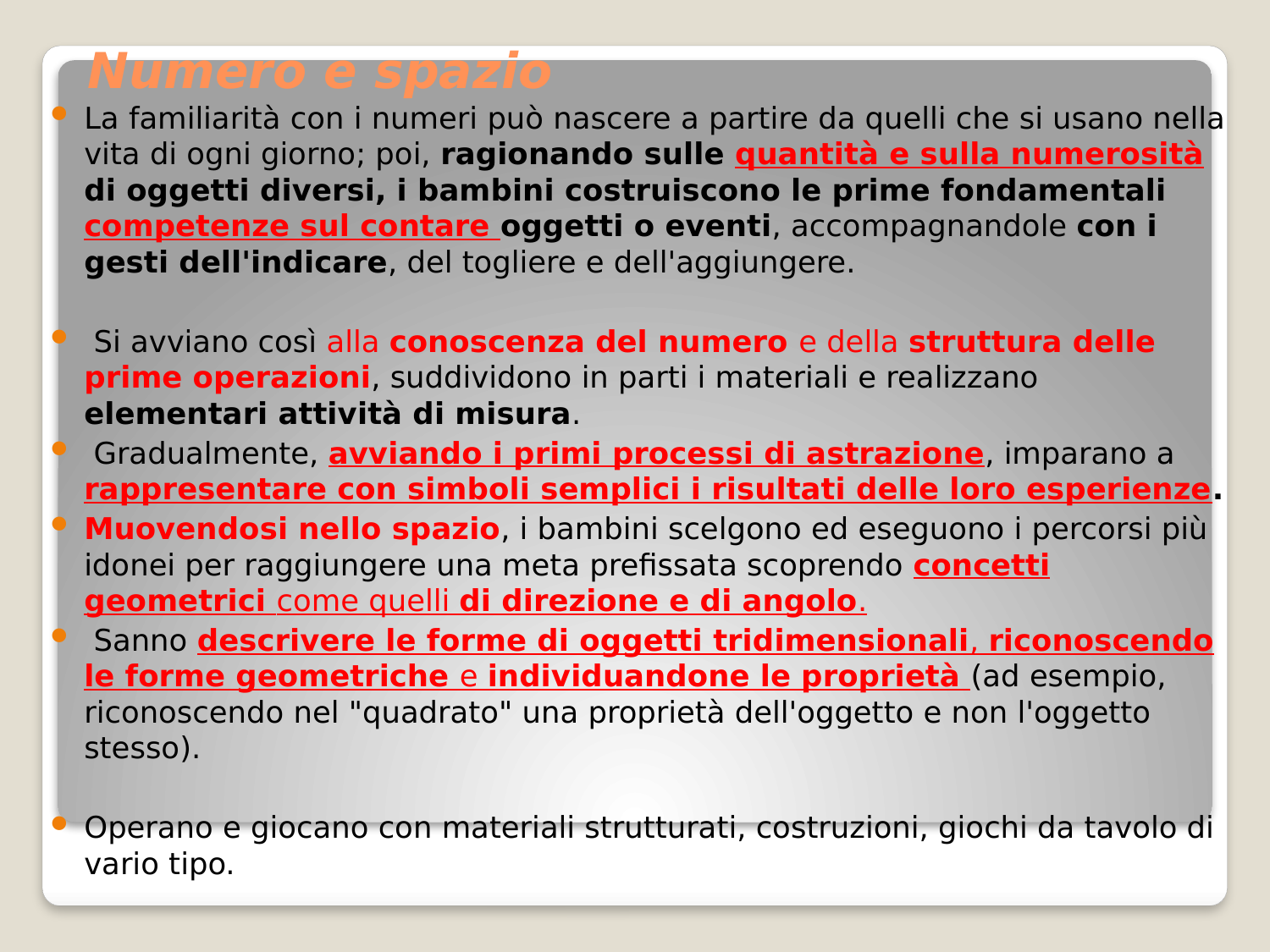

# Numero e spazio
La familiarità con i numeri può nascere a partire da quelli che si usano nella vita di ogni giorno; poi, ragionando sulle quantità e sulla numerosità di oggetti diversi, i bambini costruiscono le prime fondamentali competenze sul contare oggetti o eventi, accompagnandole con i gesti dell'indicare, del togliere e dell'aggiungere.

 Si avviano così alla conoscenza del numero e della struttura delle prime operazioni, suddividono in parti i materiali e realizzano elementari attività di misura.
 Gradualmente, avviando i primi processi di astrazione, imparano a rappresentare con simboli semplici i risultati delle loro esperienze.
Muovendosi nello spazio, i bambini scelgono ed eseguono i percorsi più idonei per raggiungere una meta prefissata scoprendo concetti geometrici come quelli di direzione e di angolo.
 Sanno descrivere le forme di oggetti tridimensionali, riconoscendo le forme geometriche e individuandone le proprietà (ad esempio, riconoscendo nel "quadrato" una proprietà dell'oggetto e non l'oggetto stesso).

Operano e giocano con materiali strutturati, costruzioni, giochi da tavolo di vario tipo.